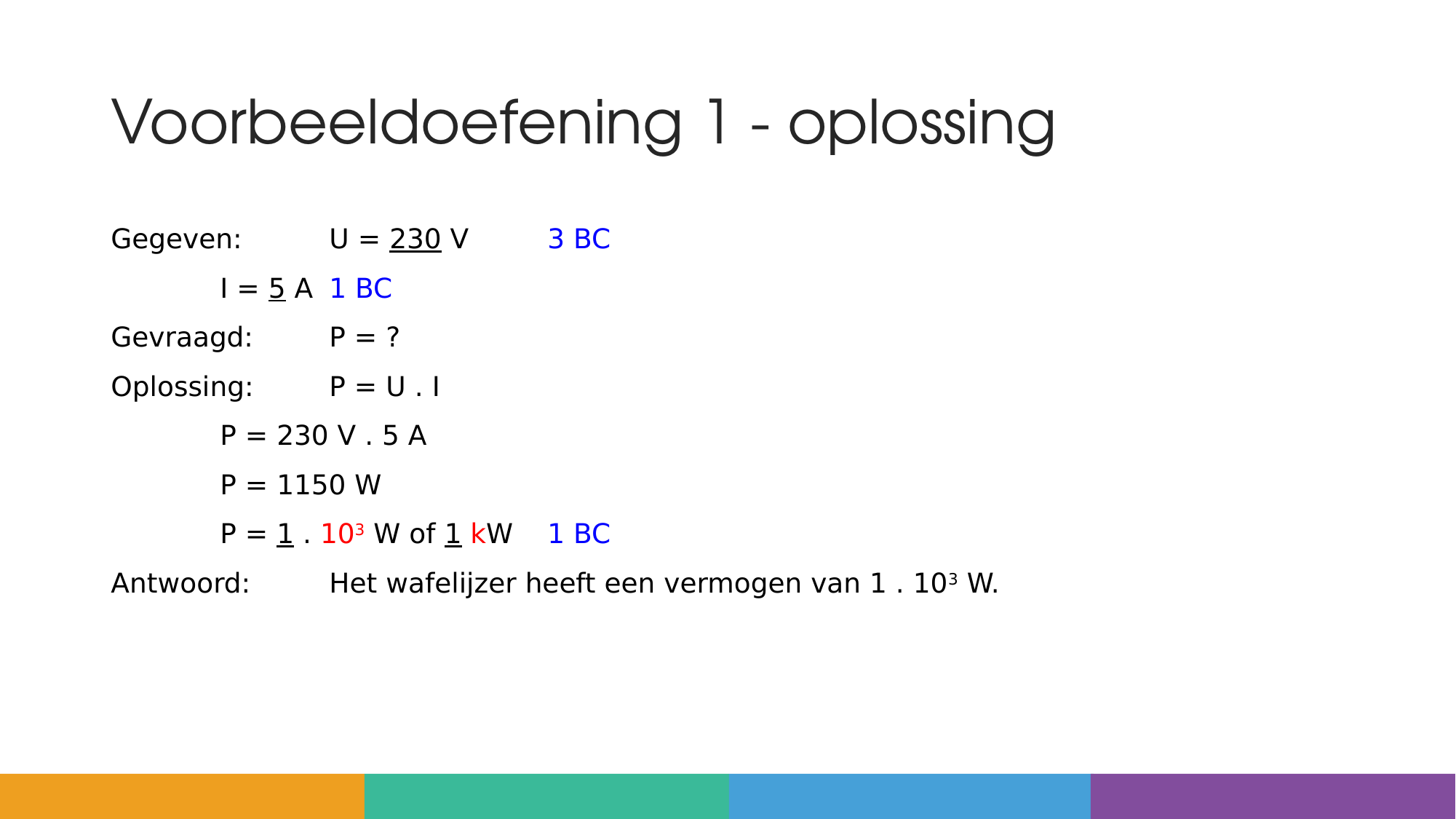

# Voorbeeldoefening 1 - oplossing
Gegeven:	U = 230 V	3 BC
	I = 5 A	1 BC
Gevraagd:	P = ?
Oplossing:	P = U . I
	P = 230 V . 5 A
	P = 1150 W
	P = 1 . 103 W of 1 kW 	1 BC
Antwoord:	Het wafelijzer heeft een vermogen van 1 . 103 W.